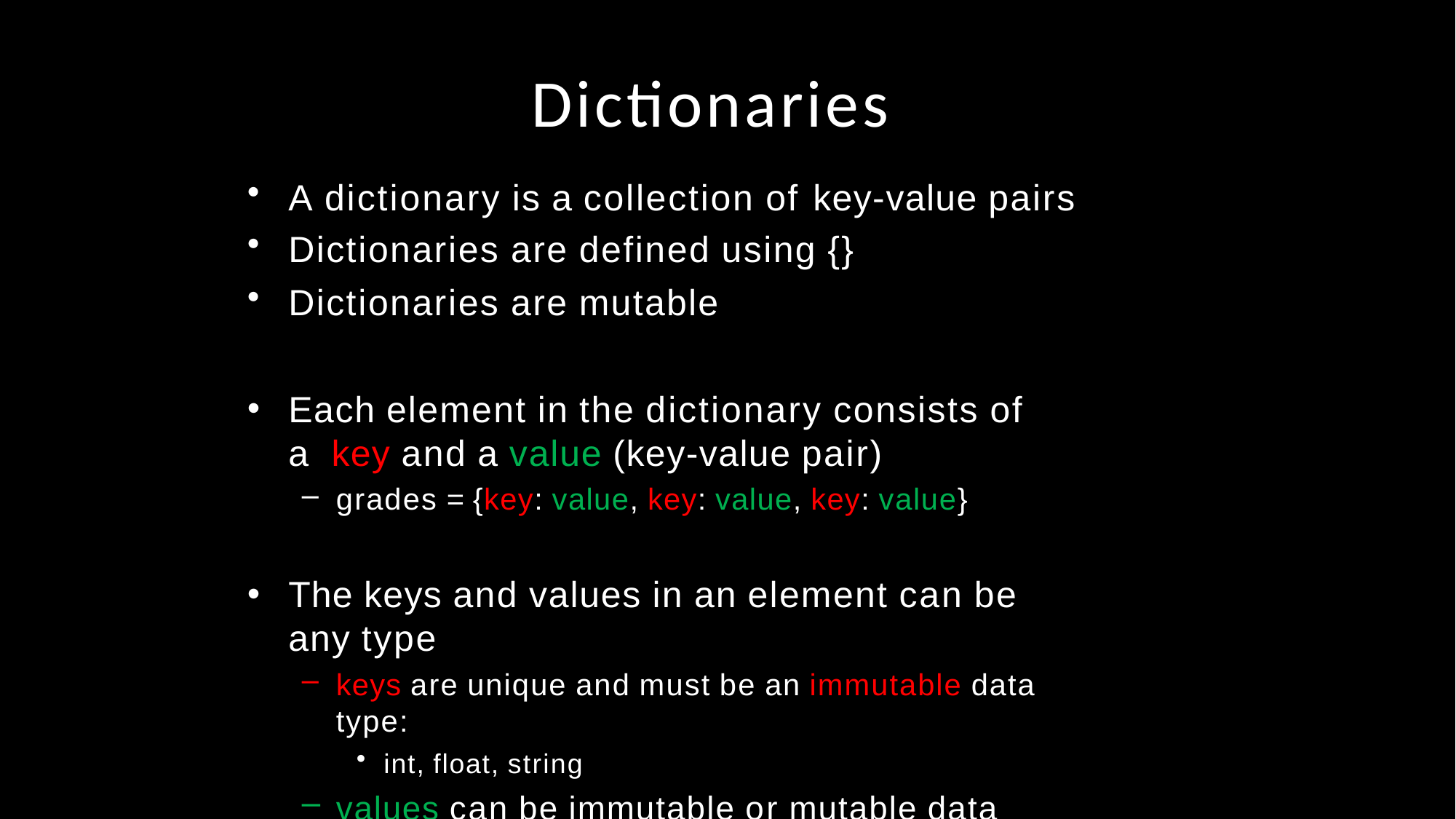

# Dictionaries
A dictionary is a collection of key-value pairs
Dictionaries are defined using {}
Dictionaries are mutable

Each element in the dictionary consists of a  key and a value (key-value pair)
grades = {key: value, key: value, key: value}

The keys and values in an element can be any type
keys are unique and must be an immutable data type:
int, float, string
values can be immutable or mutable data types
int, float, string
list, dict